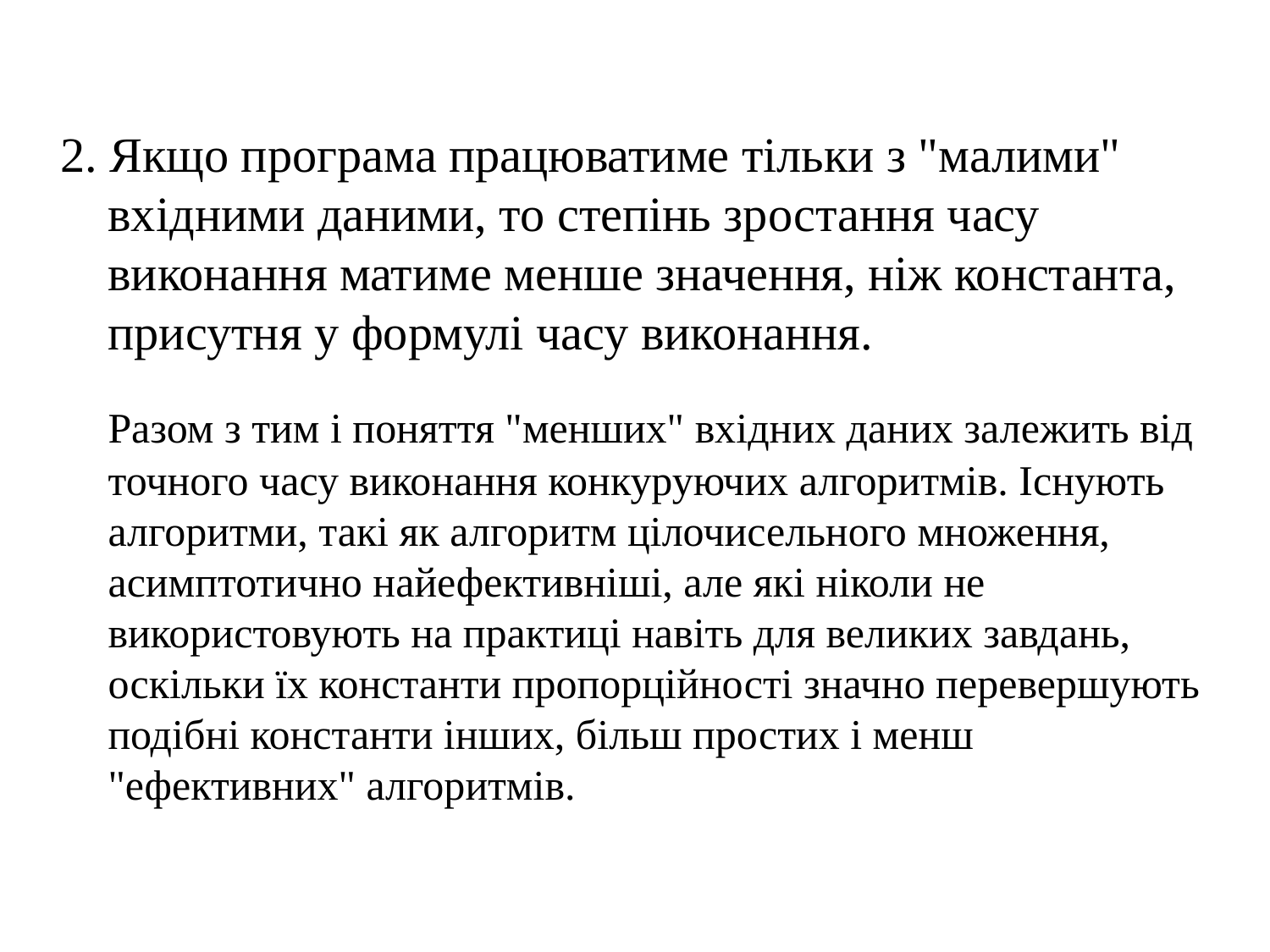

2. Якщо програма працюватиме тільки з "малими" вхідними даними, то степінь зростання часу виконання матиме менше значення, ніж константа, присутня у формулі часу виконання.

	Разом з тим і поняття "менших" вхідних даних залежить від точного часу виконання конкуруючих алгоритмів. Існують алгоритми, такі як алгоритм цілочисельного множення, асимптотично найефективніші, але які ніколи не використовують на практиці навіть для великих завдань, оскільки їх константи пропорційності значно перевершують подібні константи інших, більш простих і менш "ефективних" алгоритмів.